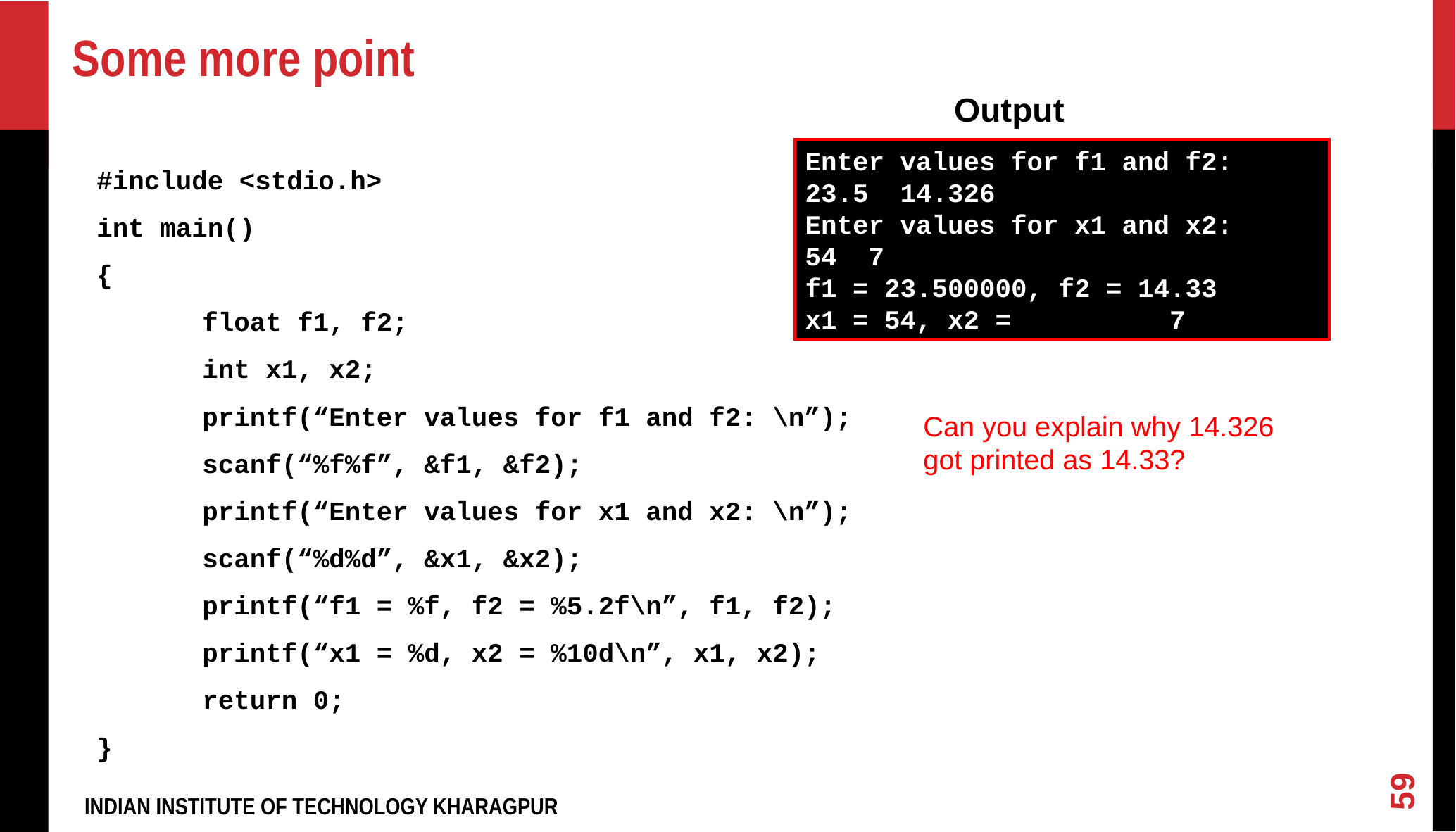

Some more point
Output
Enter values for f1 and f2:
23.5  14.326
Enter values for x1 and x2:
54  7
f1 = 23.500000, f2 = 14.33
x1 = 54, x2 =          7
#include <stdio.h>
int main()
{
	float f1, f2;
	int x1, x2;
	printf(“Enter values for f1 and f2: \n”);
	scanf(“%f%f”, &f1, &f2);
    	printf(“Enter values for x1 and x2: \n”);
	scanf(“%d%d”, &x1, &x2);
    	printf(“f1 = %f, f2 = %5.2f\n”, f1, f2);
	printf(“x1 = %d, x2 = %10d\n”, x1, x2);
     	return 0;
}

Can you explain why 14.326 got printed as 14.33?
59
INDIAN INSTITUTE OF TECHNOLOGY KHARAGPUR